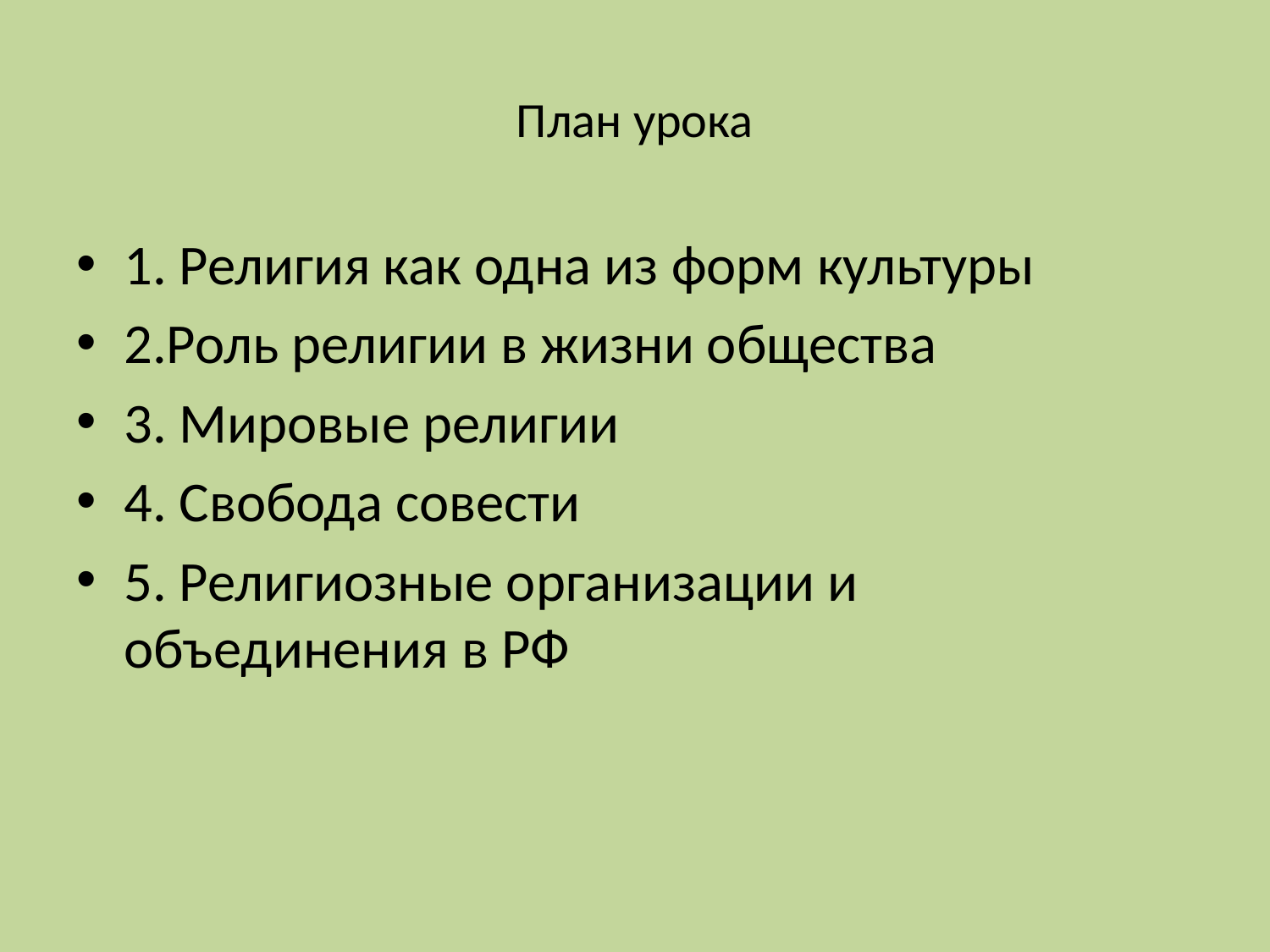

# План урока
1. Религия как одна из форм культуры
2.Роль религии в жизни общества
3. Мировые религии
4. Свобода совести
5. Религиозные организации и объединения в РФ